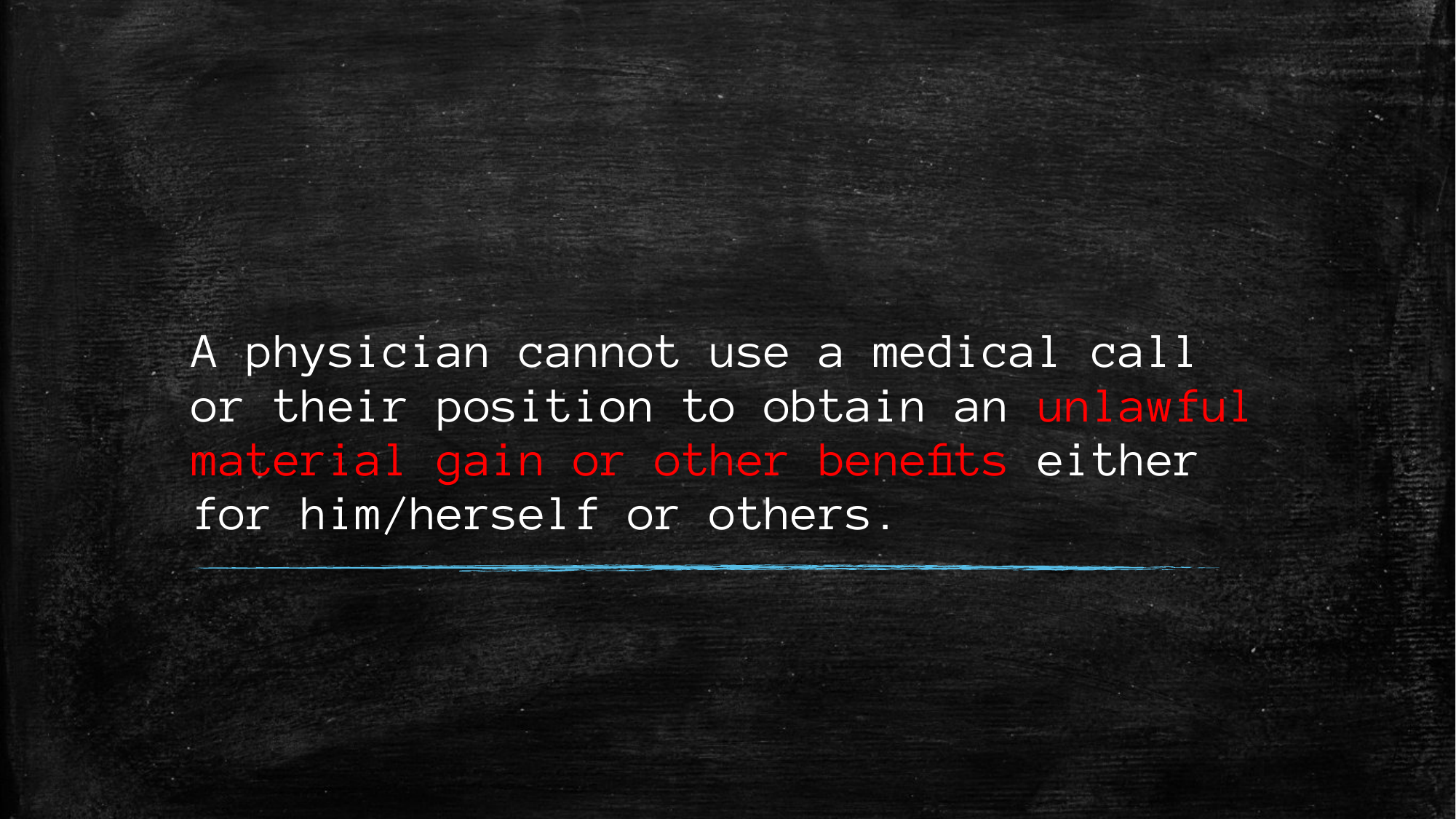

# A physician cannot use a medical call or their position to obtain an unlawful material gain or other beneﬁts either for him/herself or others.